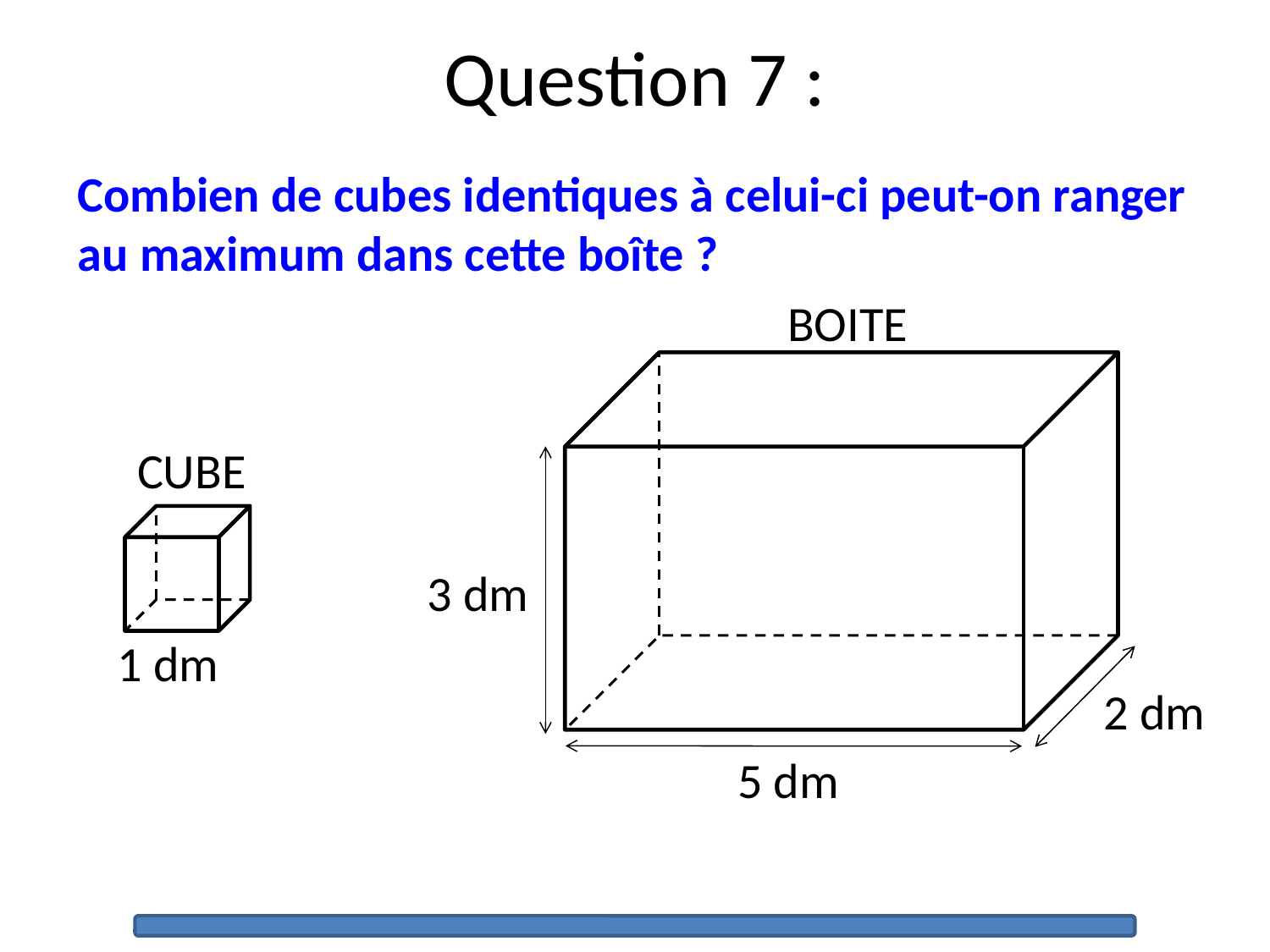

# Question 7 :
Combien de cubes identiques à celui-ci peut-on ranger au maximum dans cette boîte ?
BOITE

3 dm
5 dm
CUBE

1 dm
2 dm